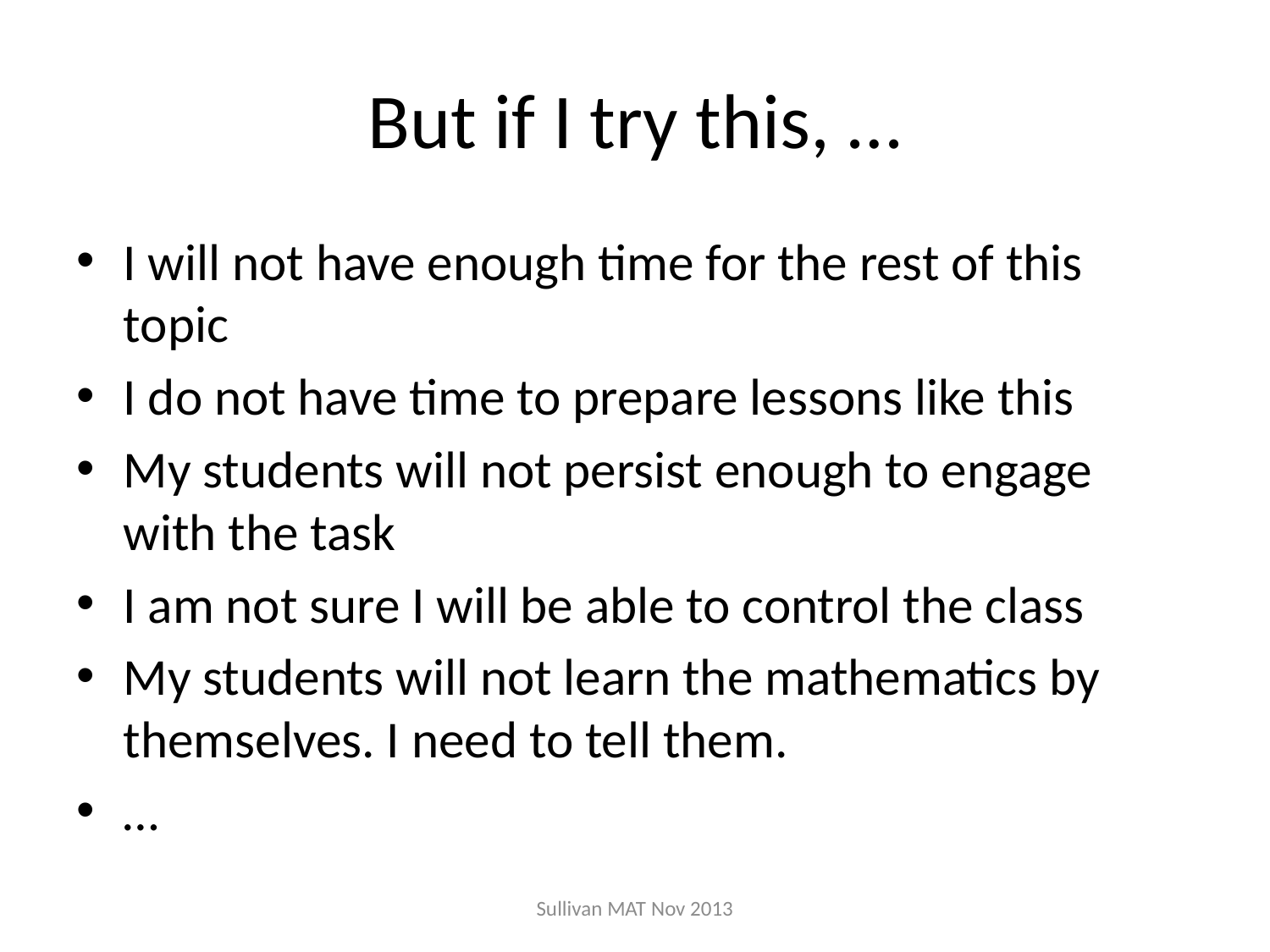

# But if I try this, …
I will not have enough time for the rest of this topic
I do not have time to prepare lessons like this
My students will not persist enough to engage with the task
I am not sure I will be able to control the class
My students will not learn the mathematics by themselves. I need to tell them.
…

Sullivan MAT Nov 2013